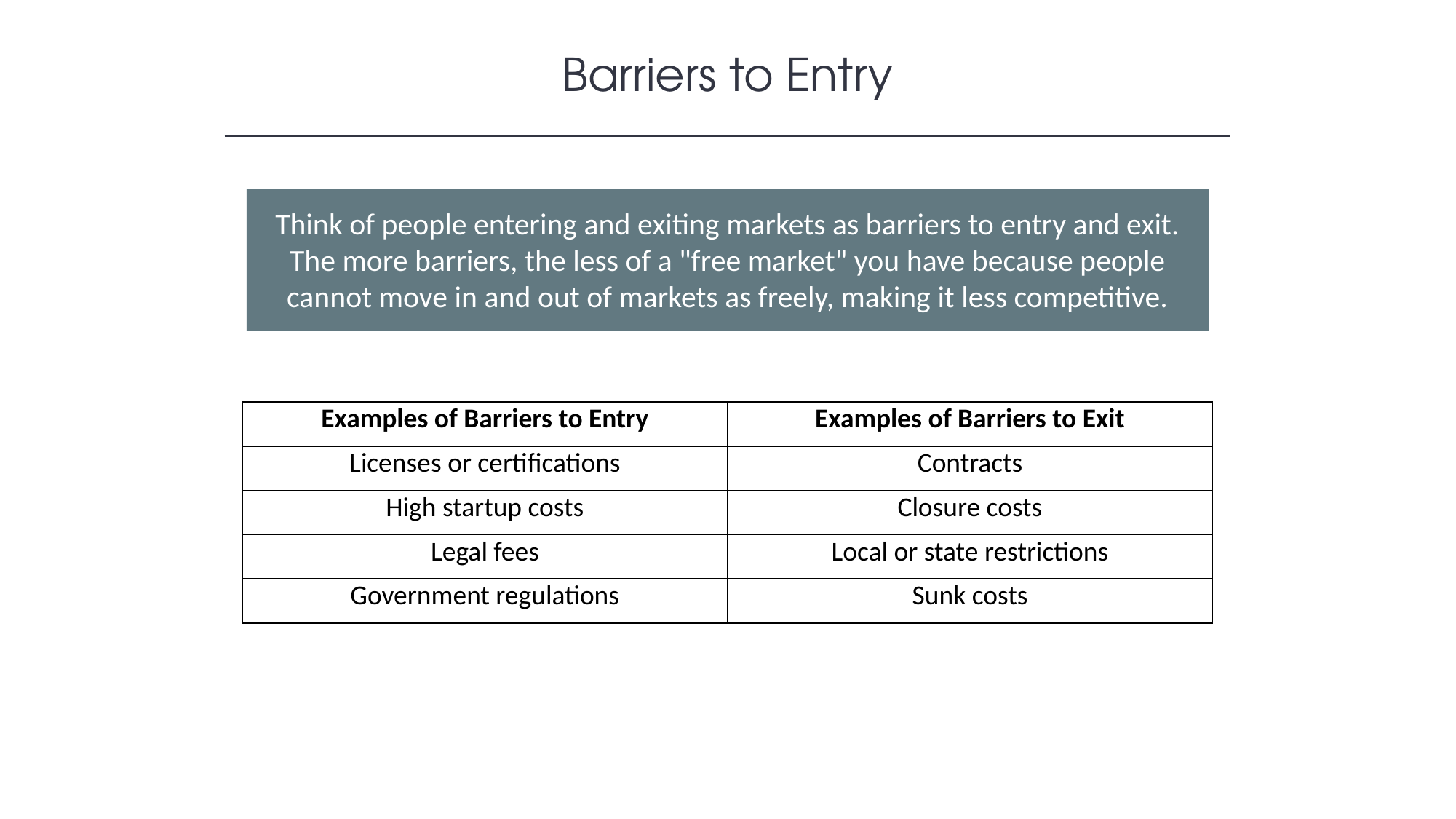

Barriers to Entry

Think of people entering and exiting markets as barriers to entry and exit. The more barriers, the less of a "free market" you have because people cannot move in and out of markets as freely, making it less competitive.
| Examples of Barriers to Entry | Examples of Barriers to Exit |
| --- | --- |
| Licenses or certifications | Contracts |
| High startup costs | Closure costs |
| Legal fees | Local or state restrictions |
| Government regulations | Sunk costs |